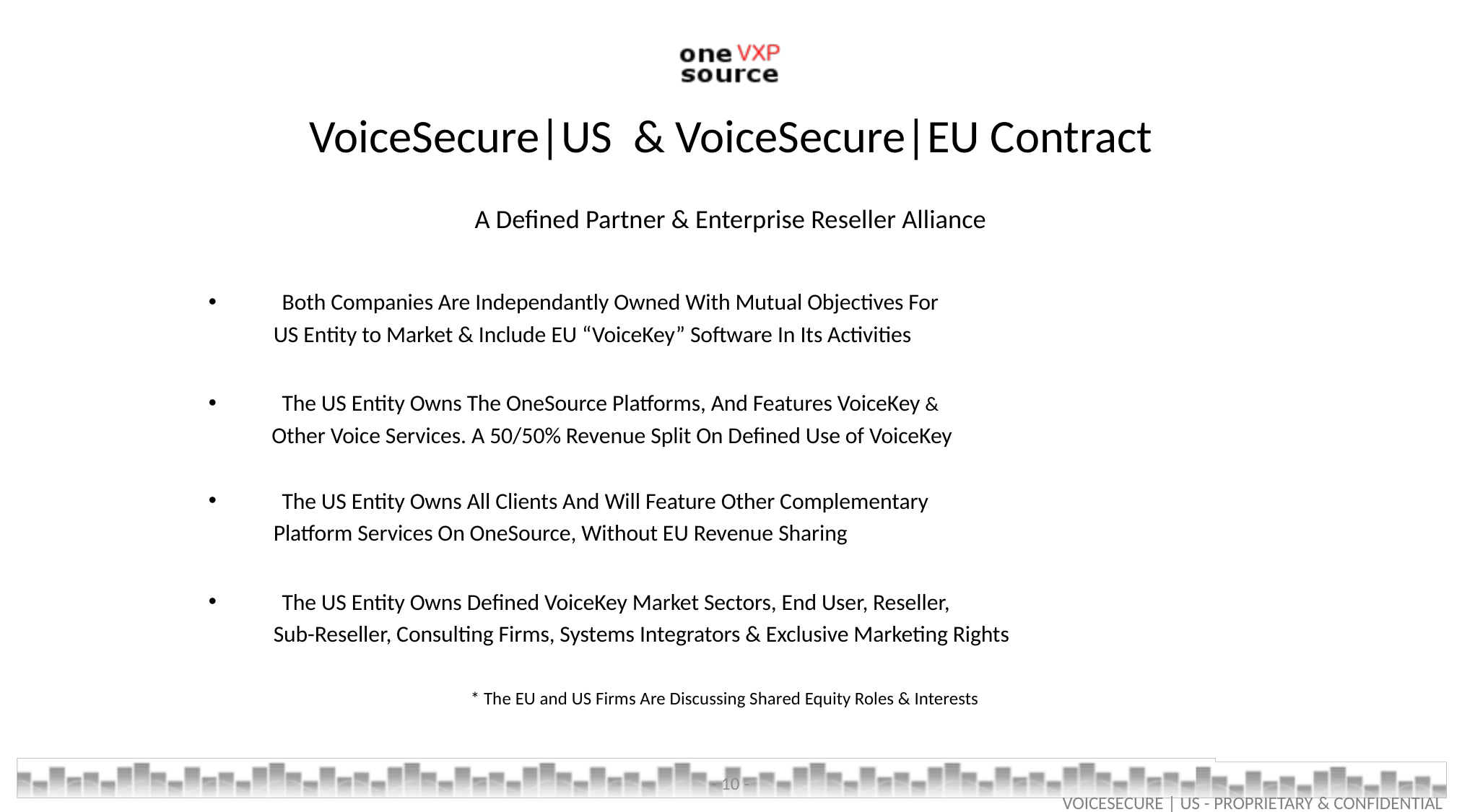

# VoiceSecure|US  & VoiceSecure|EU Contract

A Defined Partner & Enterprise Reseller Alliance

Both Companies Are Independantly Owned With Mutual Objectives For
		   	   US Entity to Market & Include EU “VoiceKey” Software In Its Activities

The US Entity Owns The OneSource Platforms, And Features VoiceKey &
		    	   Other Voice Services. A 50/50% Revenue Split On Defined Use of VoiceKey

The US Entity Owns All Clients And Will Feature Other Complementary
		  	   Platform Services On OneSource, Without EU Revenue Sharing

The US Entity Owns Defined VoiceKey Market Sectors, End User, Reseller,
		    	   Sub-Reseller, Consulting Firms, Systems Integrators & Exclusive Marketing Rights

* The EU and US Firms Are Discussing Shared Equity Roles & Interests
- 10 -
VOICESECURE | US - PROPRIETARY & CONFIDENTIAL